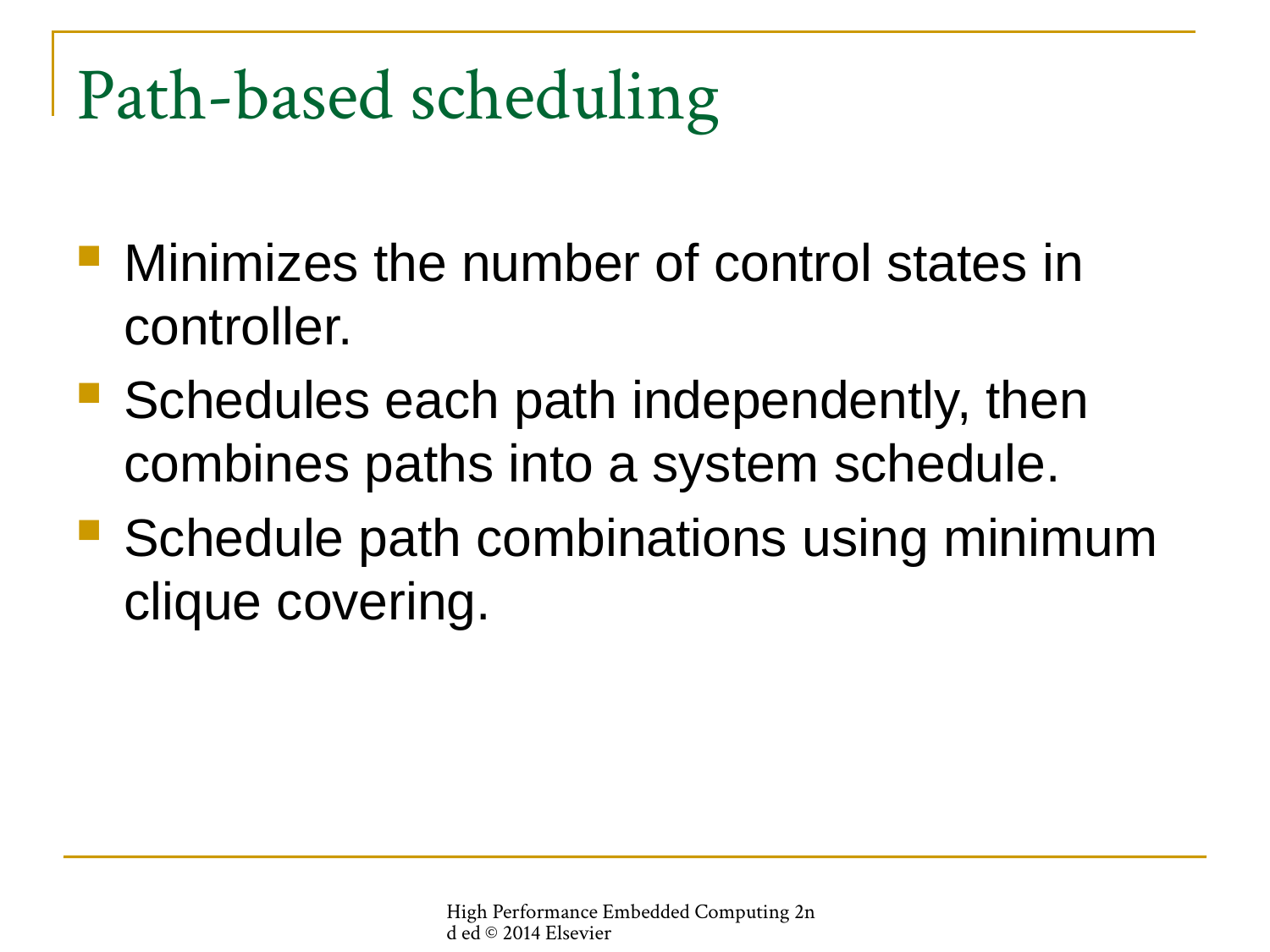

# Path-based scheduling
Minimizes the number of control states in controller.
Schedules each path independently, then combines paths into a system schedule.
Schedule path combinations using minimum clique covering.
High Performance Embedded Computing 2nd ed © 2014 Elsevier